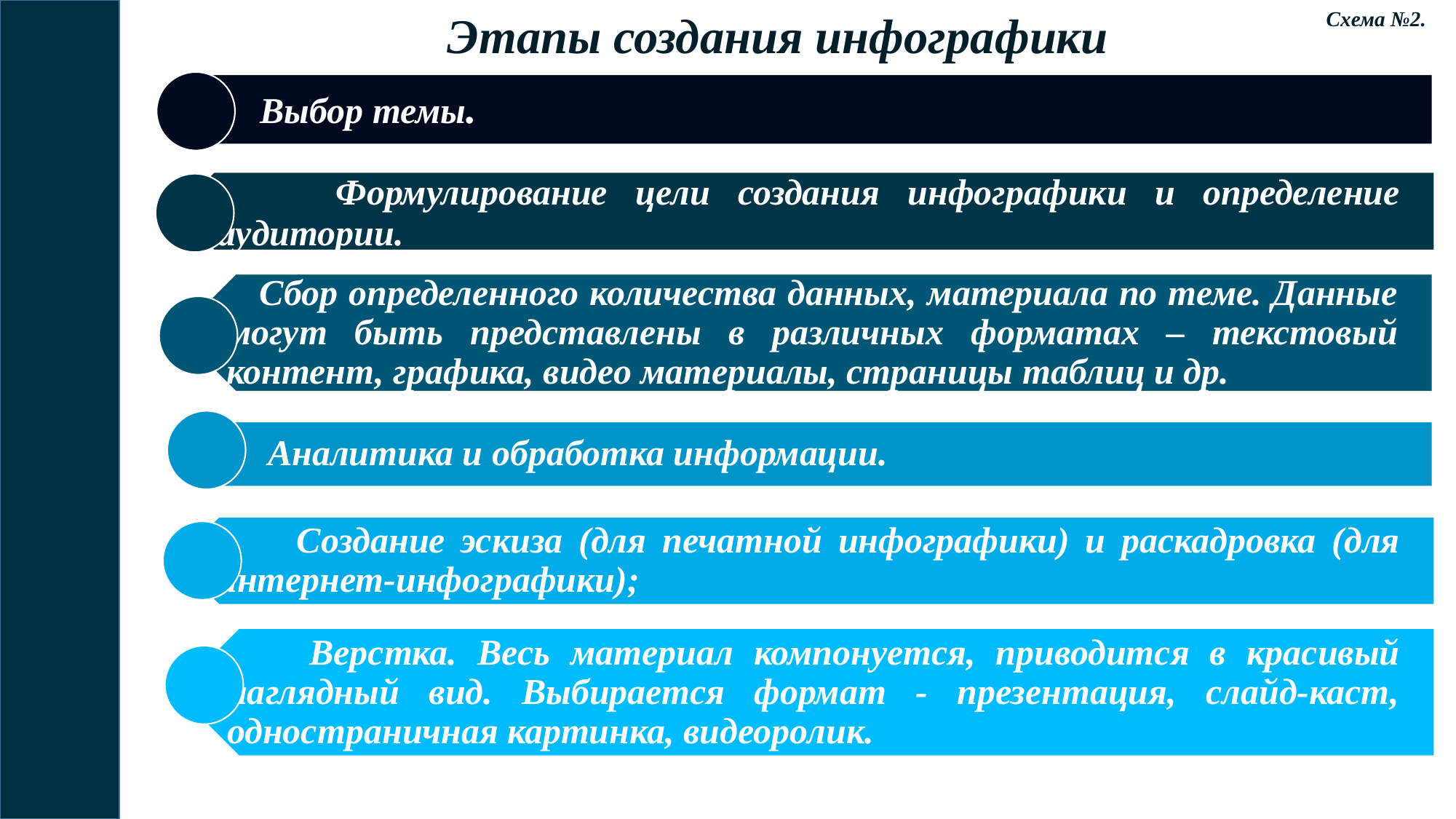

Этапы создания инфографики
Схема №2.
    Выбор темы.
    Формулирование цели создания инфографики и определение аудитории.
   Сбор определенного количества данных, материала по теме. Данные могут быть представлены в различных форматах – текстовый контент, графика, видео материалы, страницы таблиц и др.
      Аналитика и обработка информации.
     Создание эскиза (для печатной инфографики) и раскадровка (для интернет-инфографики);
    Верстка. Весь материал компонуется, приводится в красивый наглядный вид. Выбирается формат - презентация, слайд-каст, одностраничная картинка, видеоролик.